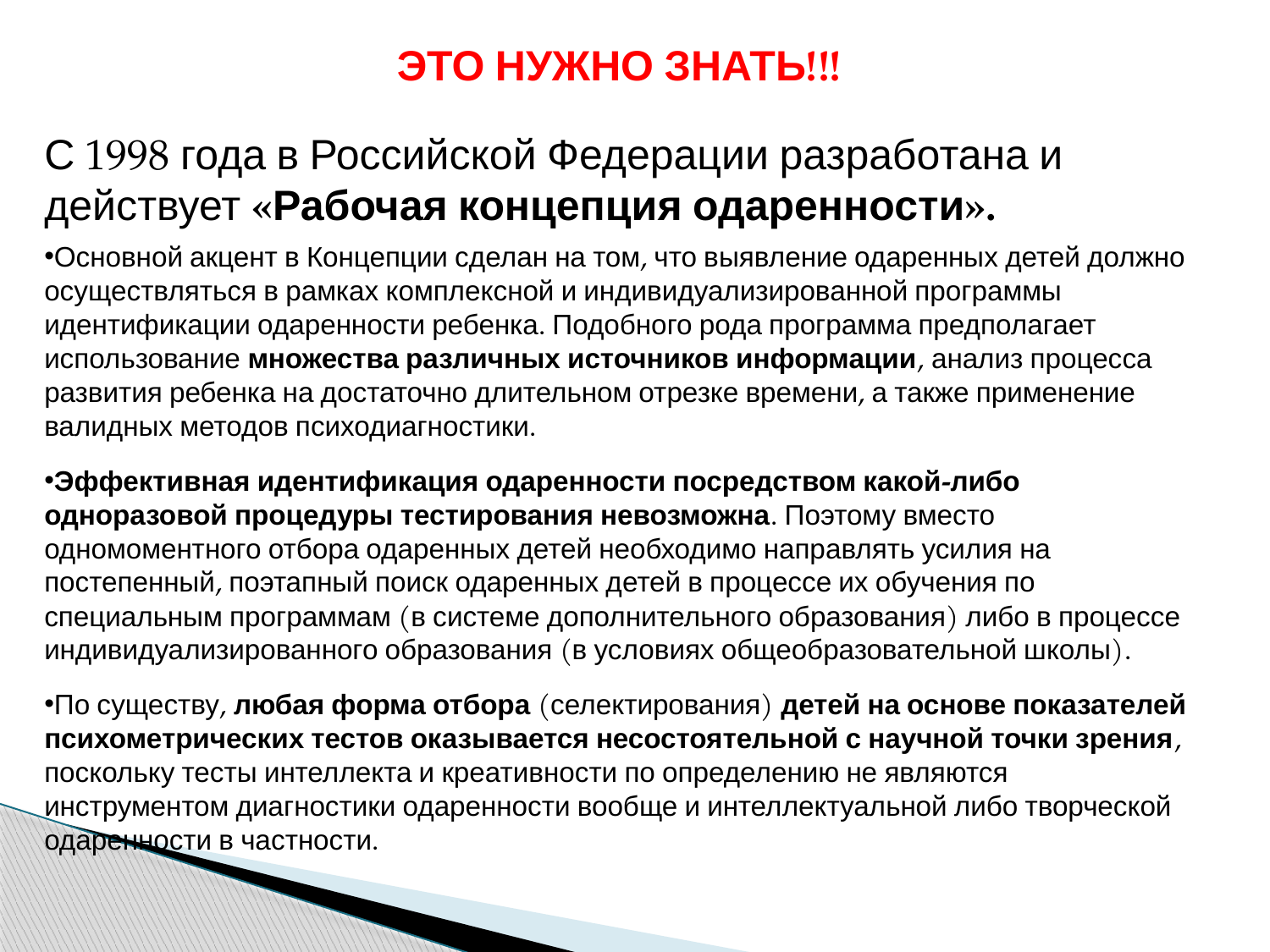

ЭТО НУЖНО ЗНАТЬ!!!

С 1998 года в Российской Федерации разработана и действует «Рабочая концепция одаренности».
Основной акцент в Концепции сделан на том, что выявление одаренных детей должно осуществляться в рамках комплексной и индивидуализированной программы идентификации одаренности ребенка. Подобного рода программа предполагает использование множества различных источников информации, анализ процесса развития ребенка на достаточно длительном отрезке времени, а также применение валидных методов психодиагностики.
Эффективная идентификация одаренности посредством какой-либо одноразовой процедуры тестирования невозможна. Поэтому вместо одномоментного отбора одаренных детей необходимо направлять усилия на постепенный, поэтапный поиск одаренных детей в процессе их обучения по специальным программам (в системе дополнительного образования) либо в процессе индивидуализированного образования (в условиях общеобразовательной школы).
По существу, любая форма отбора (селектирования) детей на основе показателей психометрических тестов оказывается несостоятельной с научной точки зрения, поскольку тесты интеллекта и креативности по определению не являются инструментом диагностики одаренности вообще и интеллектуальной либо творческой одаренности в частности.